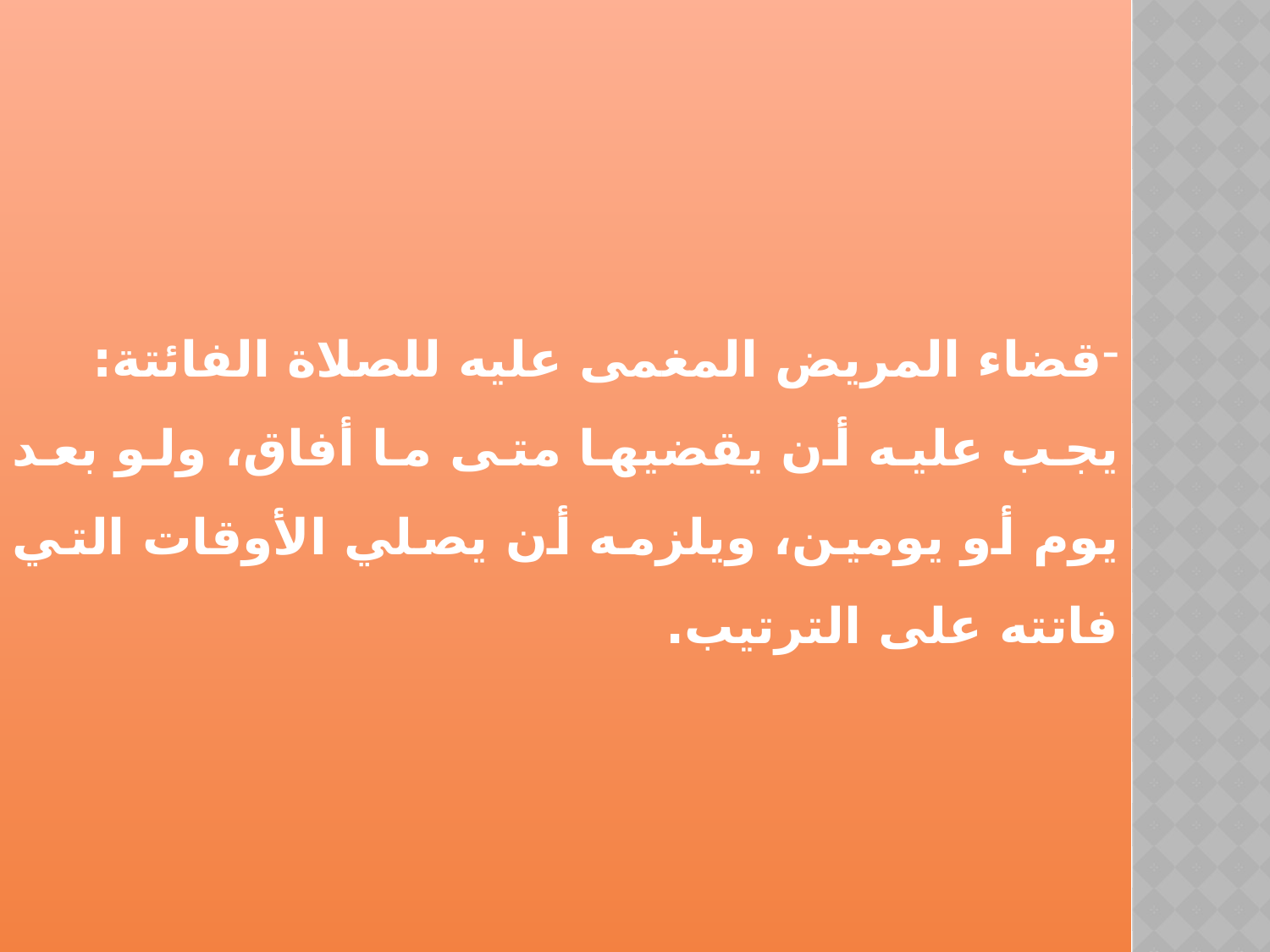

قضاء المريض المغمى عليه للصلاة الفائتة:
يجب عليه أن يقضيها متى ما أفاق، ولو بعد يوم أو يومين، ويلزمه أن يصلي الأوقات التي فاتته على الترتيب.